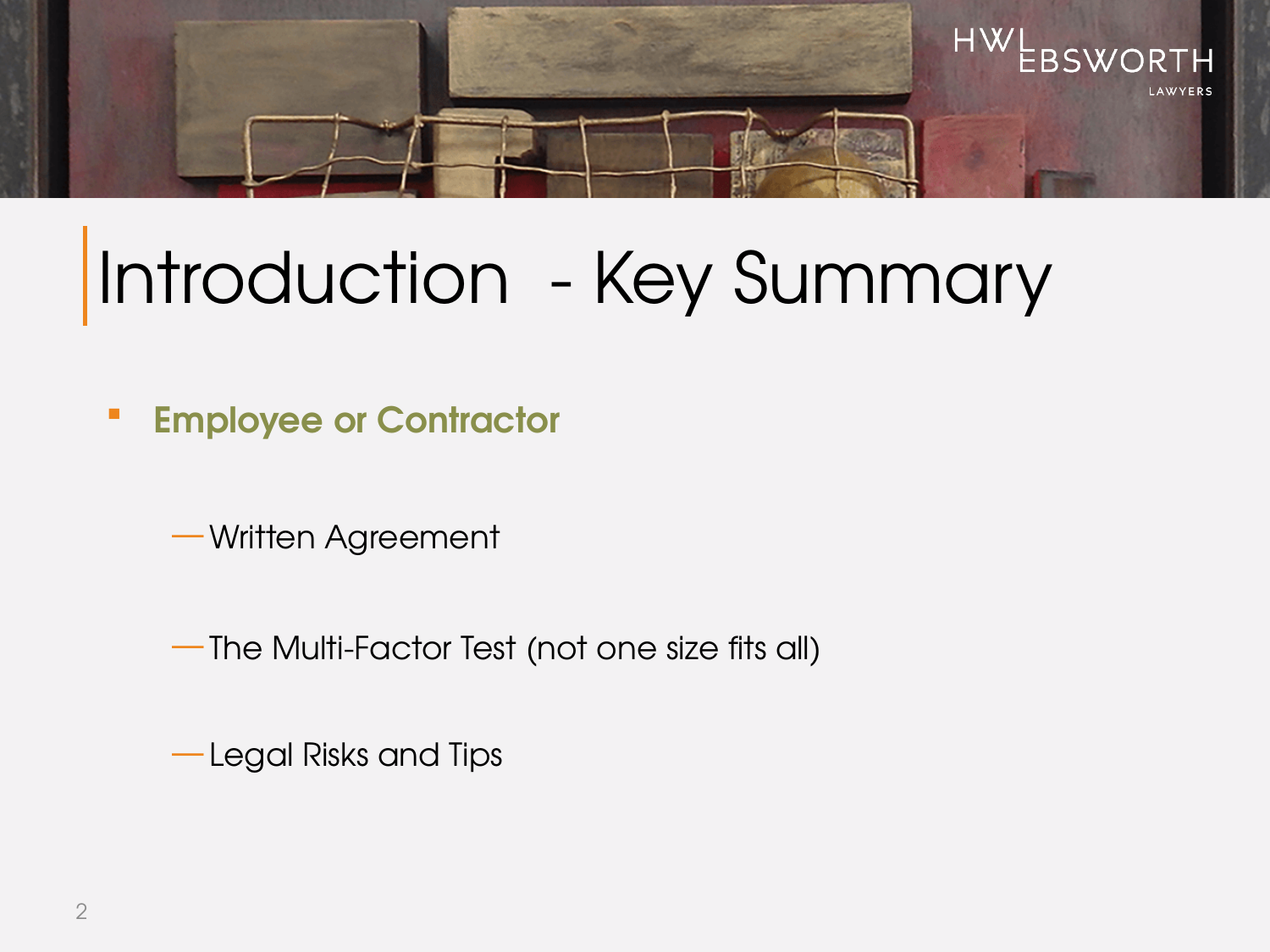

# Introduction  - Key Summary

Employee or Contractor

Written Agreement

The Multi-Factor Test (not one size fits all)

Legal Risks and Tips
2